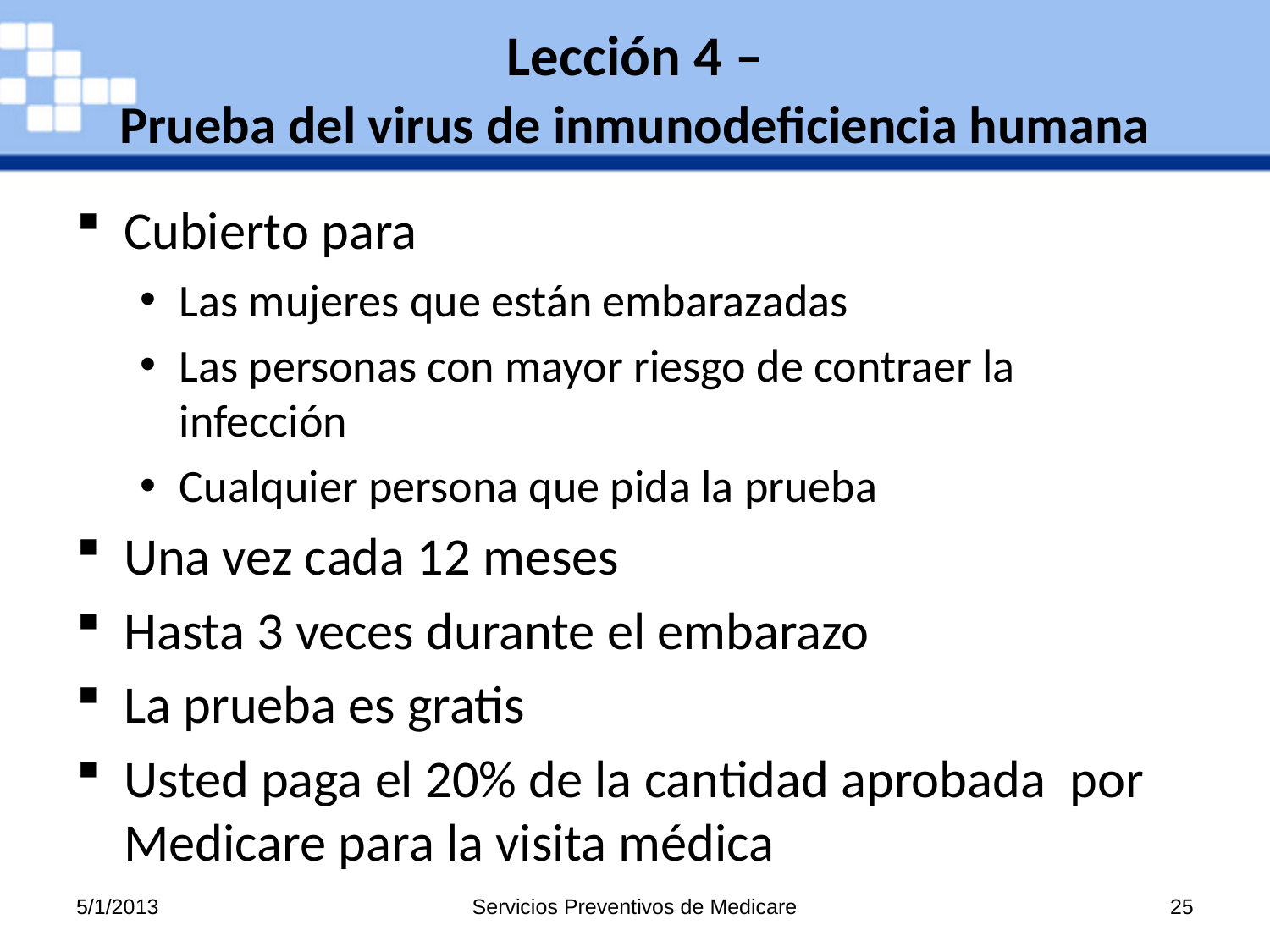

# Lección 4 – Prueba del virus de inmunodeficiencia humana
Cubierto para
Las mujeres que están embarazadas
Las personas con mayor riesgo de contraer la infección
Cualquier persona que pida la prueba
Una vez cada 12 meses
Hasta 3 veces durante el embarazo
La prueba es gratis
Usted paga el 20% de la cantidad aprobada  por Medicare para la visita médica

5/1/2013
Servicios Preventivos de Medicare
25